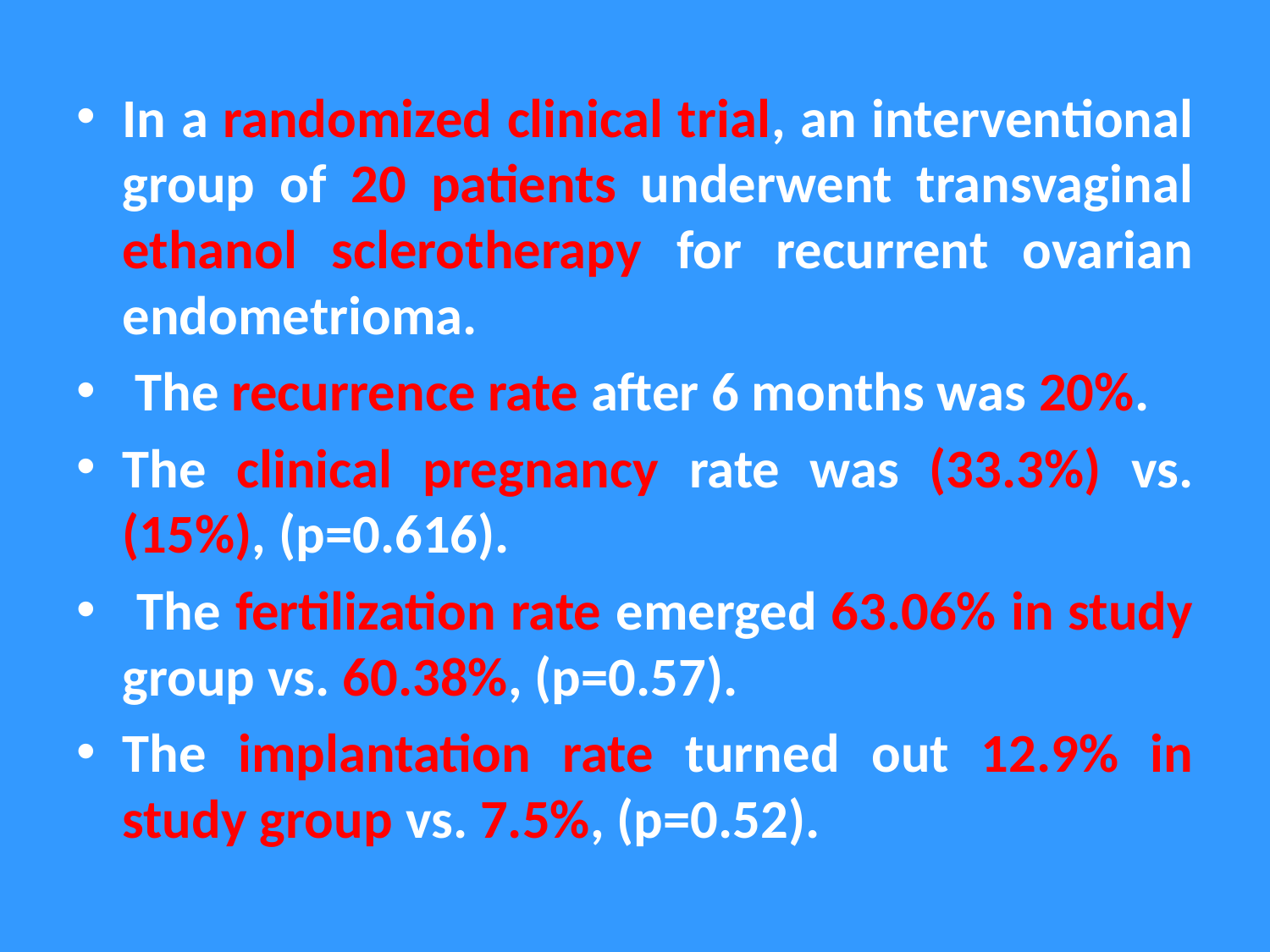

In a randomized clinical trial, an interventional group of 20 patients underwent transvaginal ethanol sclerotherapy for recurrent ovarian endometrioma.
 The recurrence rate after 6 months was 20%.
The clinical pregnancy rate was (33.3%) vs. (15%), (p=0.616).
 The fertilization rate emerged 63.06% in study group vs. 60.38%, (p=0.57).
The implantation rate turned out 12.9% in study group vs. 7.5%, (p=0.52).